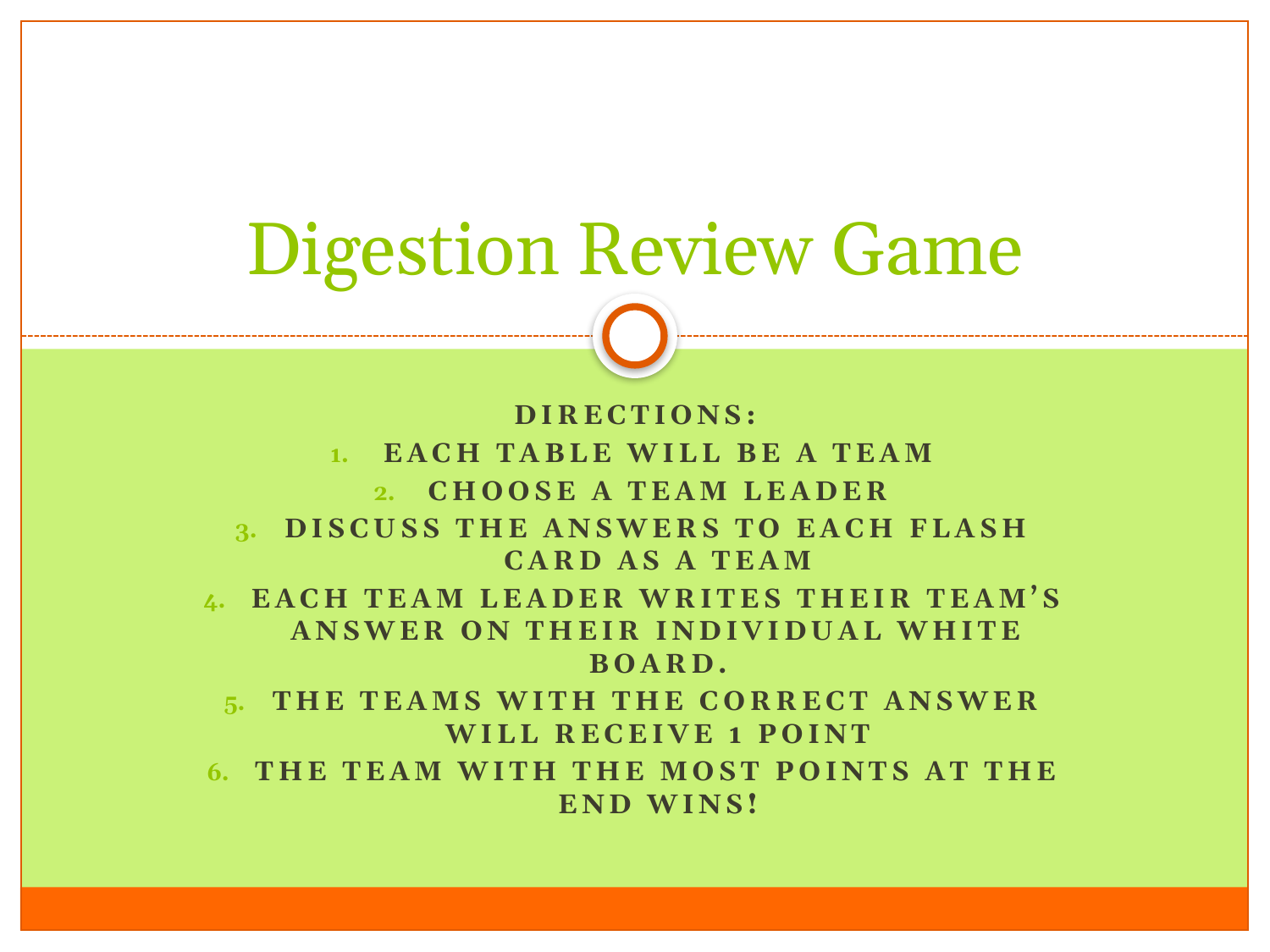

# Digestion Review Game
Directions:
Each table will be a team
Choose a team leader
Discuss the answers to each flash card as a team
Each team leader writes their team’s answer on their individual white board.
The teams with the correct answer will receive 1 point
The team with the most points at the end wins!